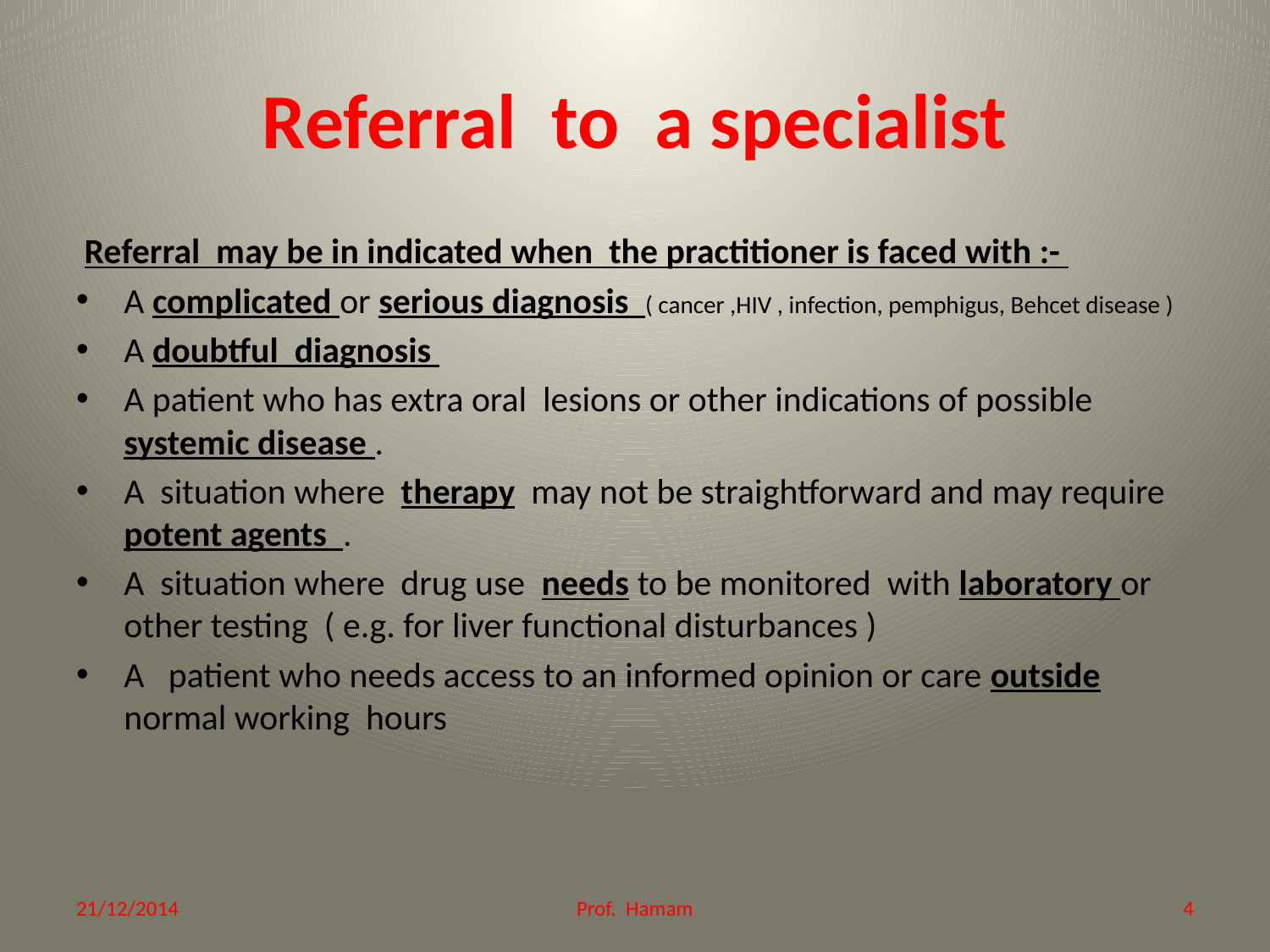

# Referral  to  a specialist
 Referral  may be in indicated when  the practitioner is faced with :-
A complicated or serious diagnosis  ( cancer ,HIV , infection, pemphigus, Behcet disease )
A doubtful  diagnosis
A patient who has extra oral  lesions or other indications of possible systemic disease .
A  situation where  therapy  may not be straightforward and may require  potent agents  .
A  situation where  drug use  needs to be monitored  with laboratory or other testing  ( e.g. for liver functional disturbances )
A   patient who needs access to an informed opinion or care outside normal working  hours
21/12/2014
Prof.  Hamam
4